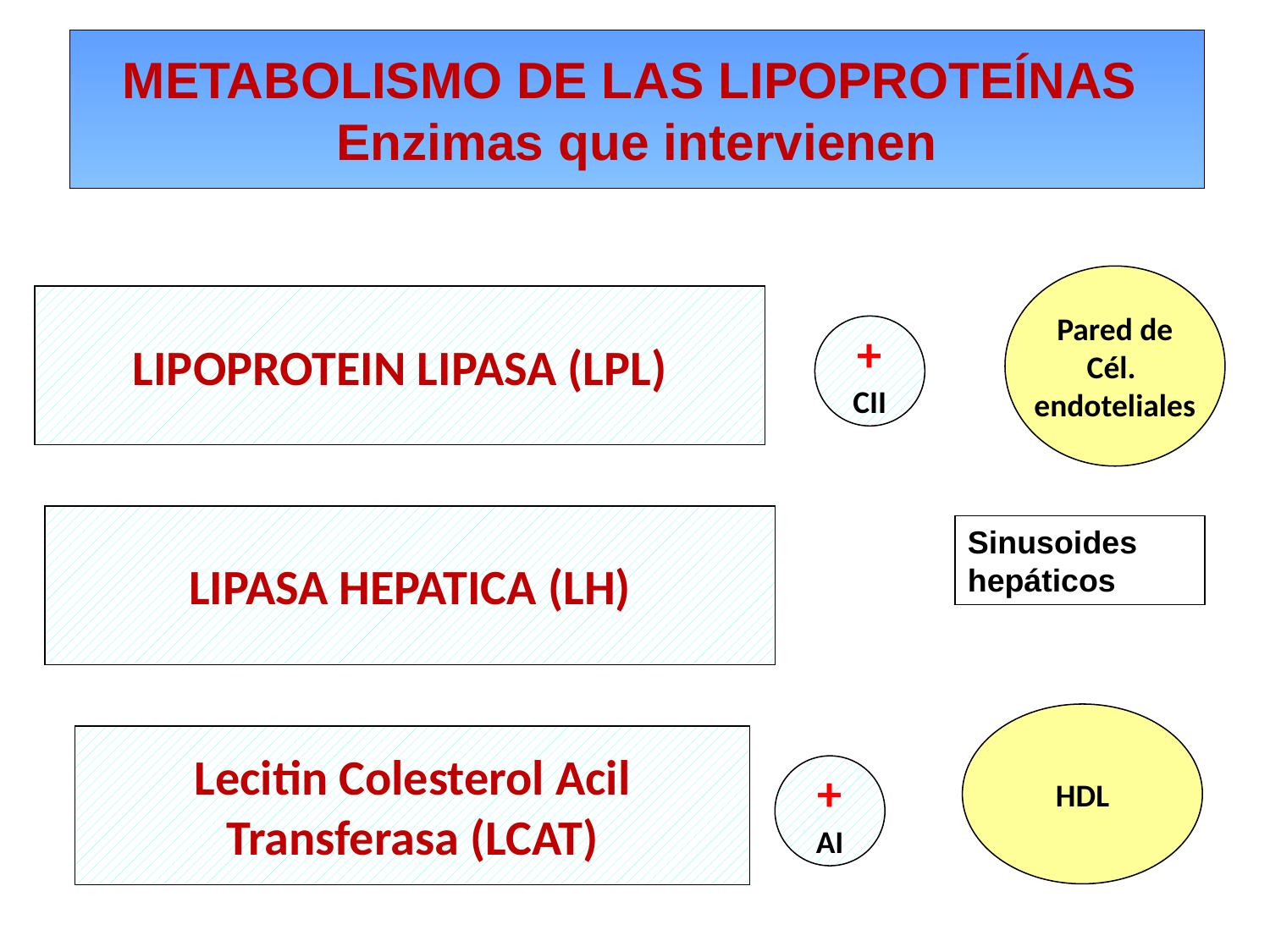

METABOLISMO DE LAS LIPOPROTEÍNAS
Enzimas que intervienen
Pared de
Cél.
endoteliales
LIPOPROTEIN LIPASA (LPL)
+
CII
LIPASA HEPATICA (LH)
Sinusoides hepáticos
HDL
Lecitin Colesterol Acil Transferasa (LCAT)
+
AI